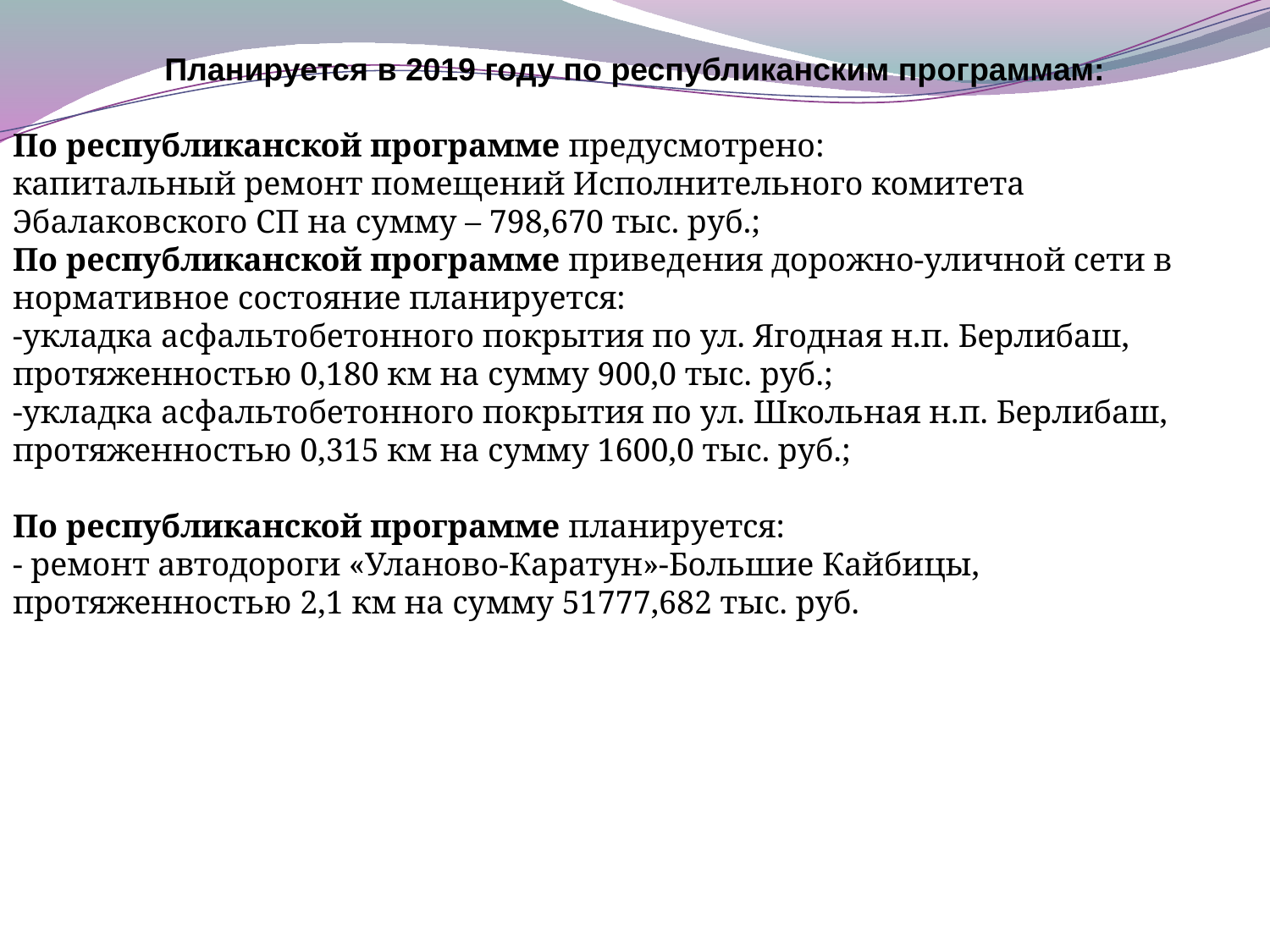

Планируется в 2019 году по республиканским программам:

По республиканской программе предусмотрено:
капитальный ремонт помещений Исполнительного комитета Эбалаковского СП на сумму – 798,670 тыс. руб.;
По республиканской программе приведения дорожно-уличной сети в нормативное состояние планируется:
-укладка асфальтобетонного покрытия по ул. Ягодная н.п. Берлибаш, протяженностью 0,180 км на сумму 900,0 тыс. руб.;
-укладка асфальтобетонного покрытия по ул. Школьная н.п. Берлибаш, протяженностью 0,315 км на сумму 1600,0 тыс. руб.;

По республиканской программе планируется:
- ремонт автодороги «Уланово-Каратун»-Большие Кайбицы, протяженностью 2,1 км на сумму 51777,682 тыс. руб.